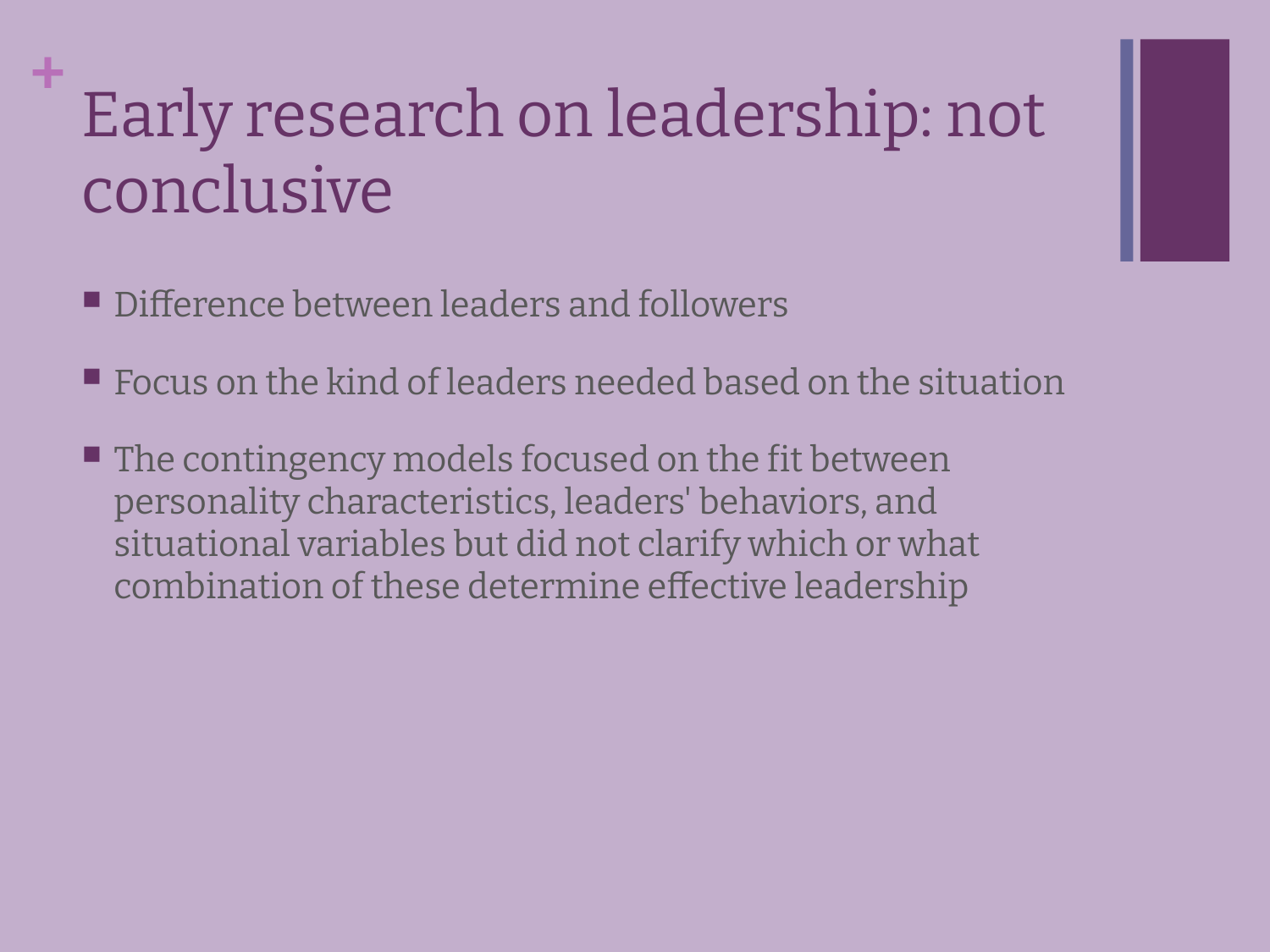

# Early research on leadership: not conclusive
Difference between leaders and followers
Focus on the kind of leaders needed based on the situation
The contingency models focused on the fit between personality characteristics, leaders' behaviors, and situational variables but did not clarify which or what combination of these determine effective leadership